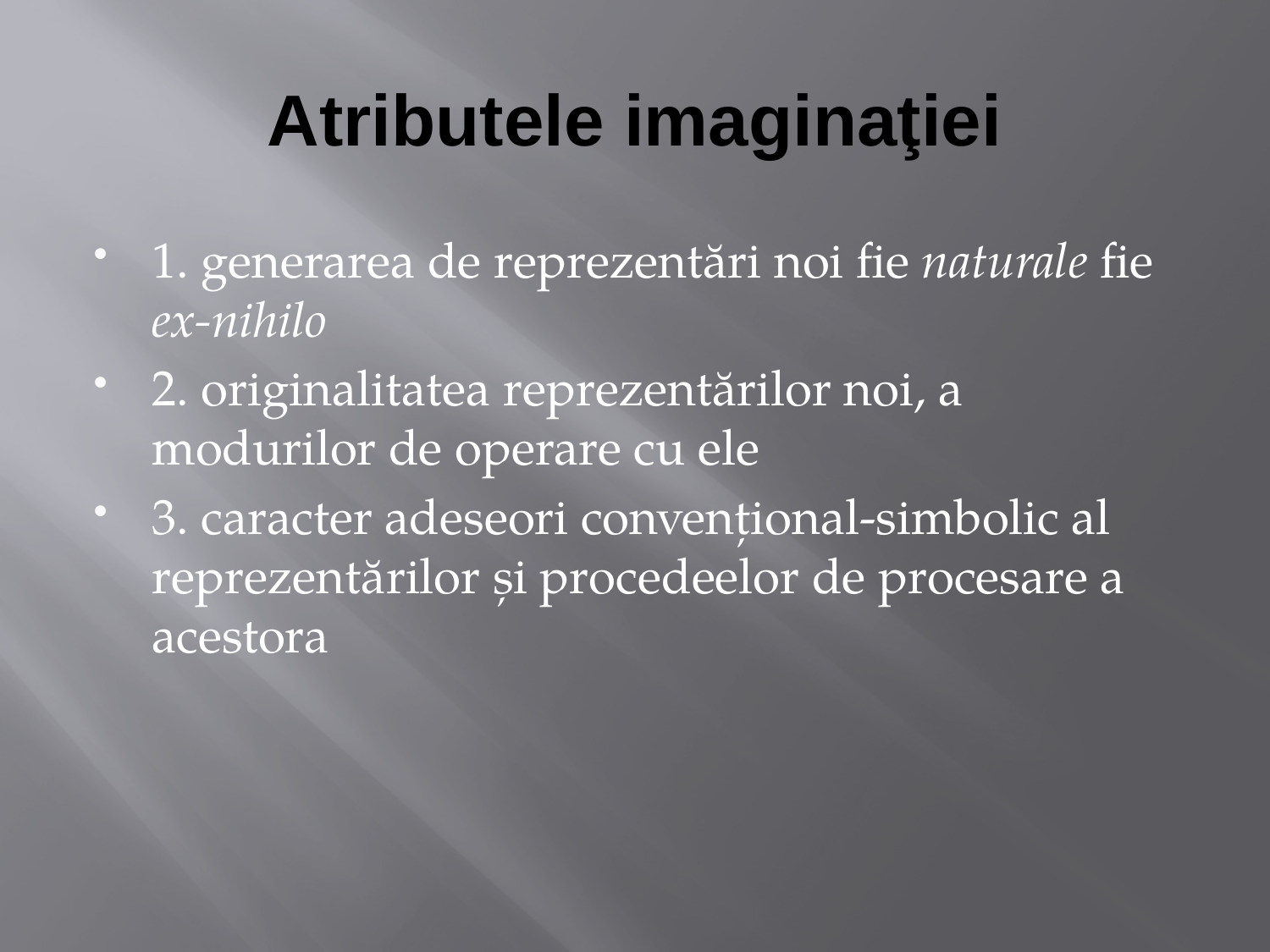

# Atributele imaginaţiei
1. generarea de reprezentări noi fie naturale fie ex-nihilo
2. originalitatea reprezentărilor noi, a modurilor de operare cu ele
3. caracter adeseori convenţional-simbolic al reprezentărilor şi procedeelor de procesare a acestora